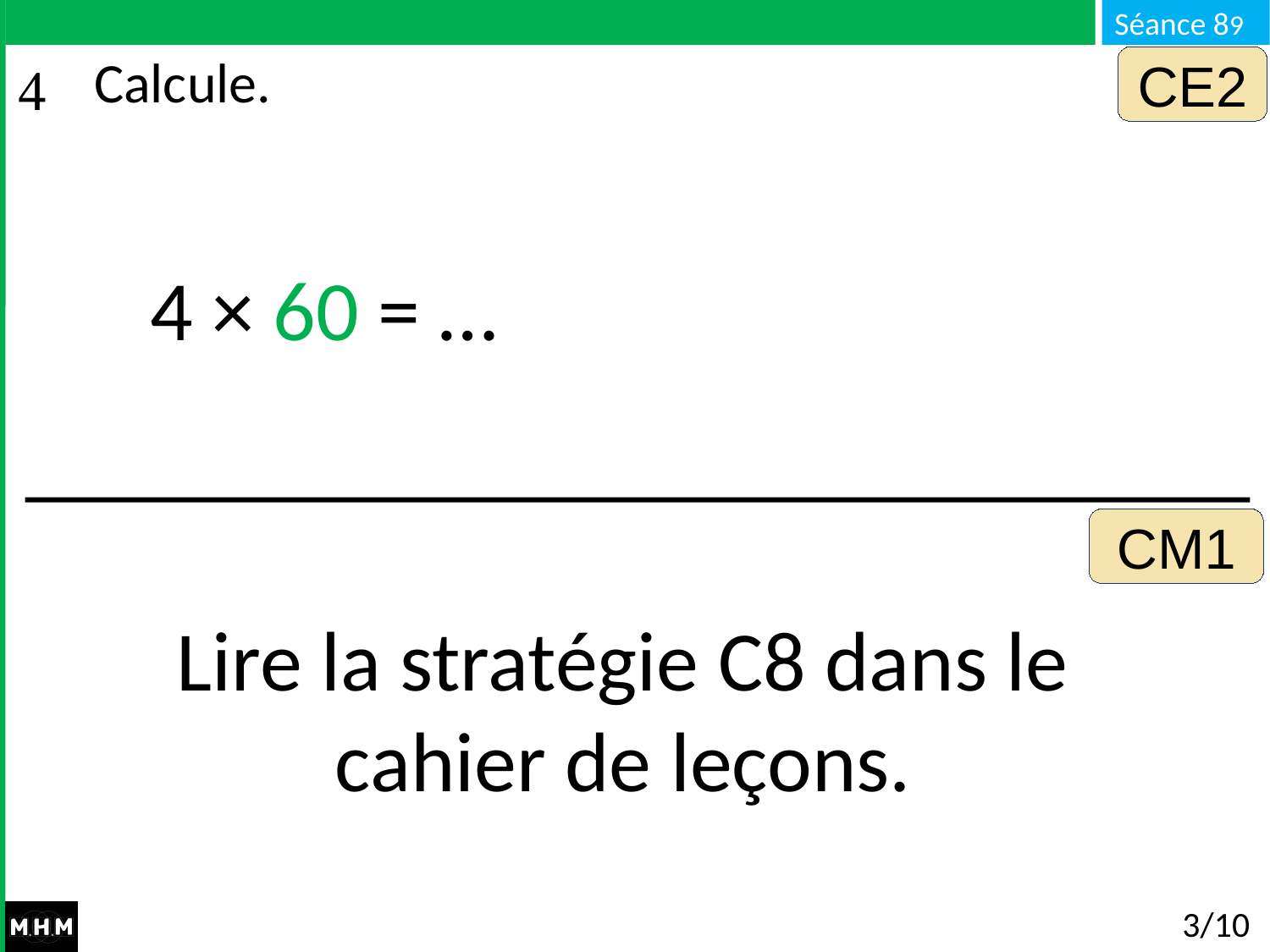

CE2
# Calcule.
4 × 60 = …

CM1
Lire la stratégie C8 dans le cahier de leçons.
3/10